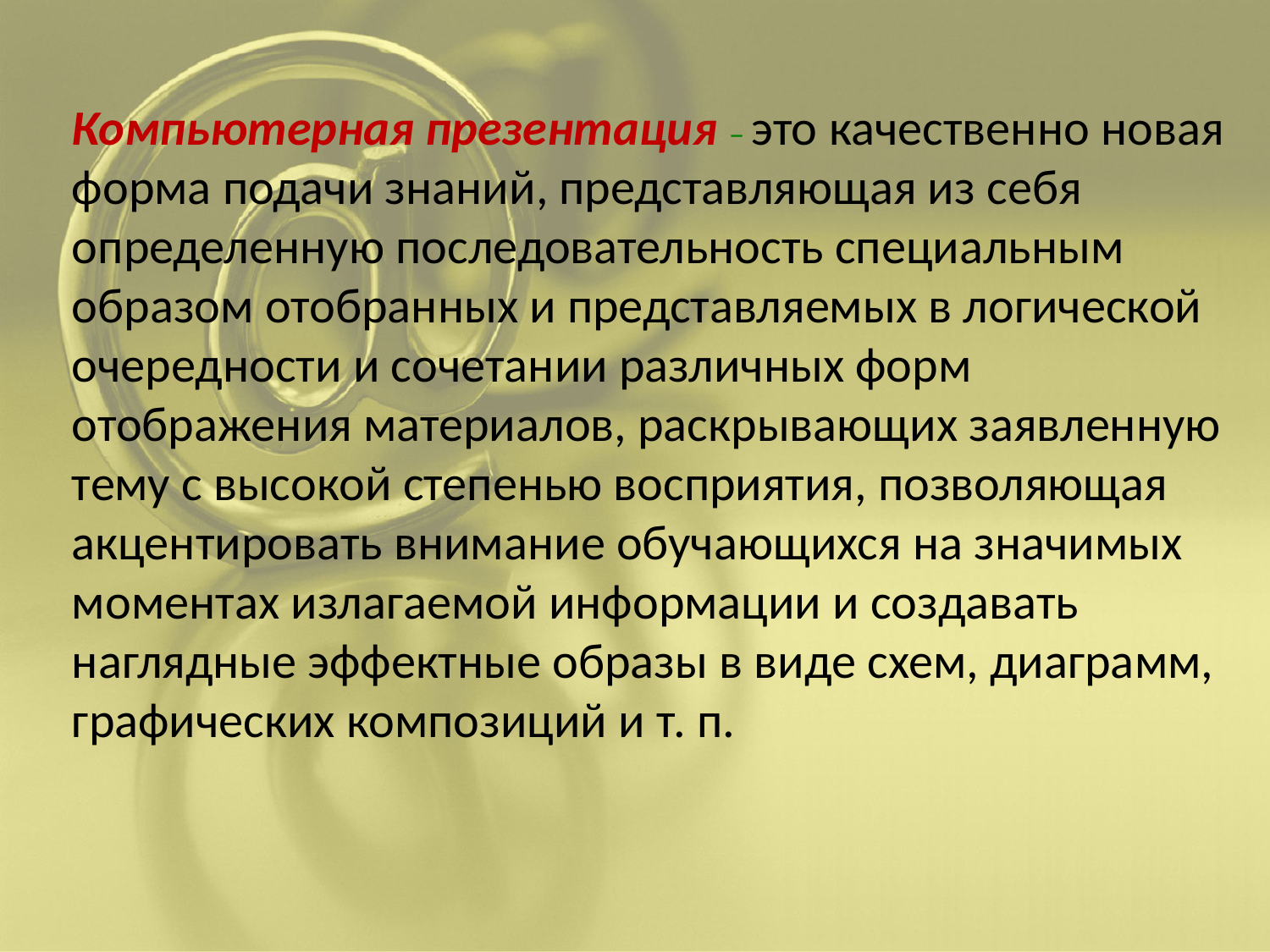

Компьютерная презентация – это качественно новая форма подачи знаний, представляющая из себя определенную последовательность специальным образом отобранных и представляемых в логической очередности и сочетании различных форм отображения материалов, раскрывающих заявленную тему с высокой степенью восприятия, позволяющая акцентировать внимание обучающихся на значимых моментах излагаемой информации и создавать наглядные эффектные образы в виде схем, диаграмм, графических композиций и т. п.